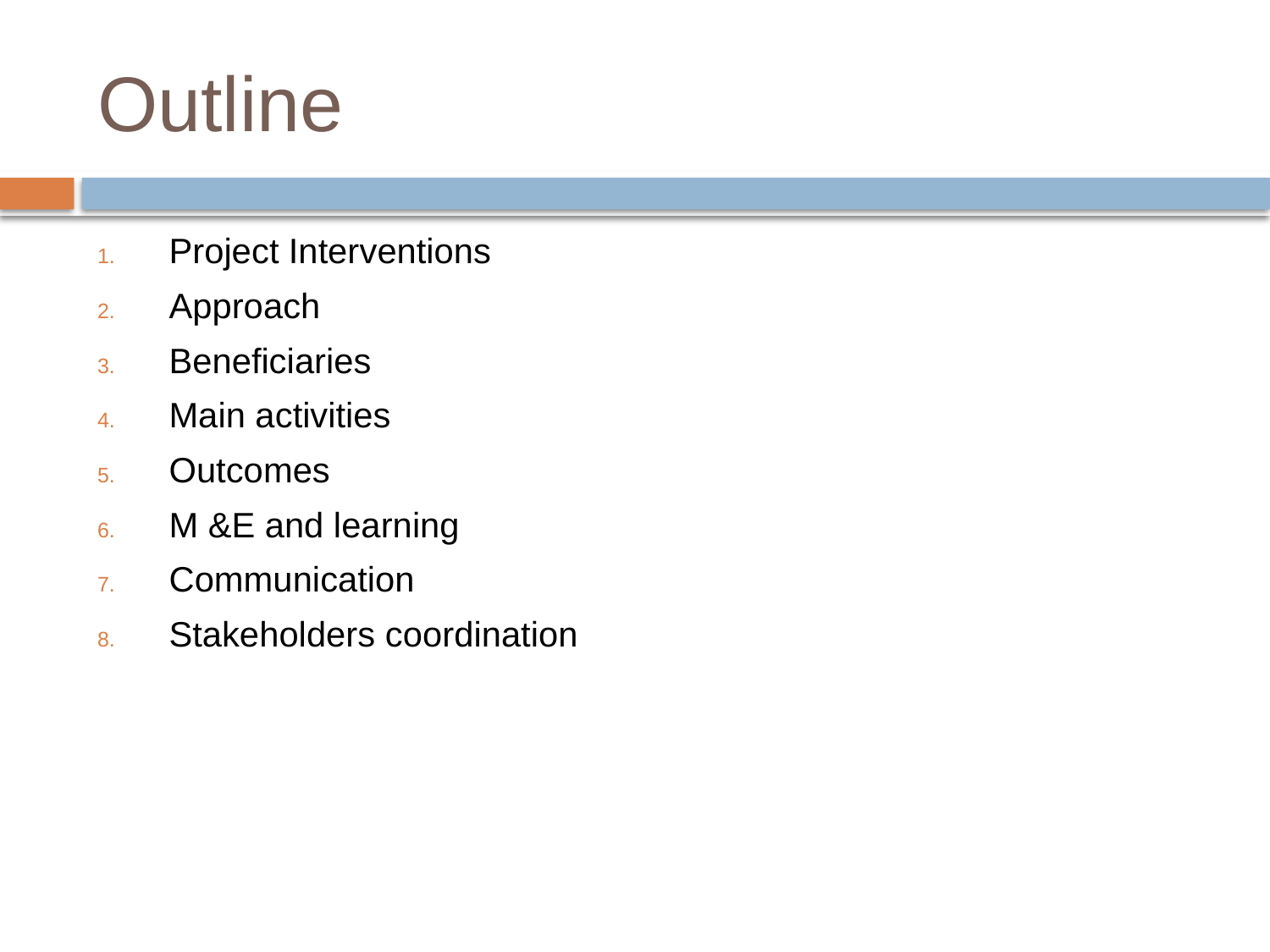

# Outline
Project Interventions
Approach
Beneficiaries
Main activities
Outcomes
M &E and learning
Communication
Stakeholders coordination